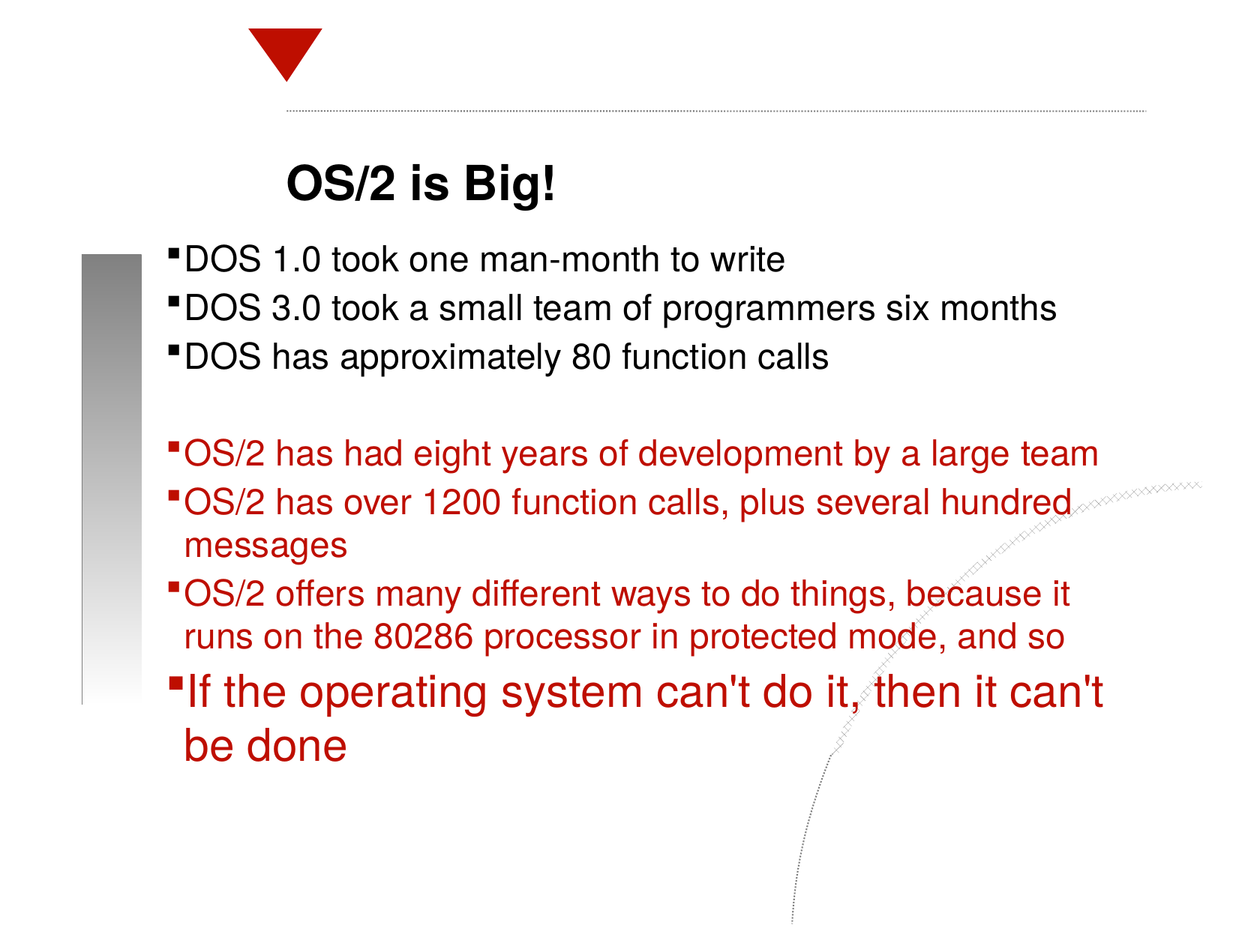

OS/2 is Big!
DOS 1.0 took one man-month to write
DOS 3.0 took a small team of programmers six months
DOS has approximately 80 function calls

OS/2 has had eight years of development by a large team
OS/2 has over 1200 function calls, plus several hundred messages
OS/2 offers many different ways to do things, because it runs on the 80286 processor in protected mode, and so
If the operating system can't do it, then it can't be done